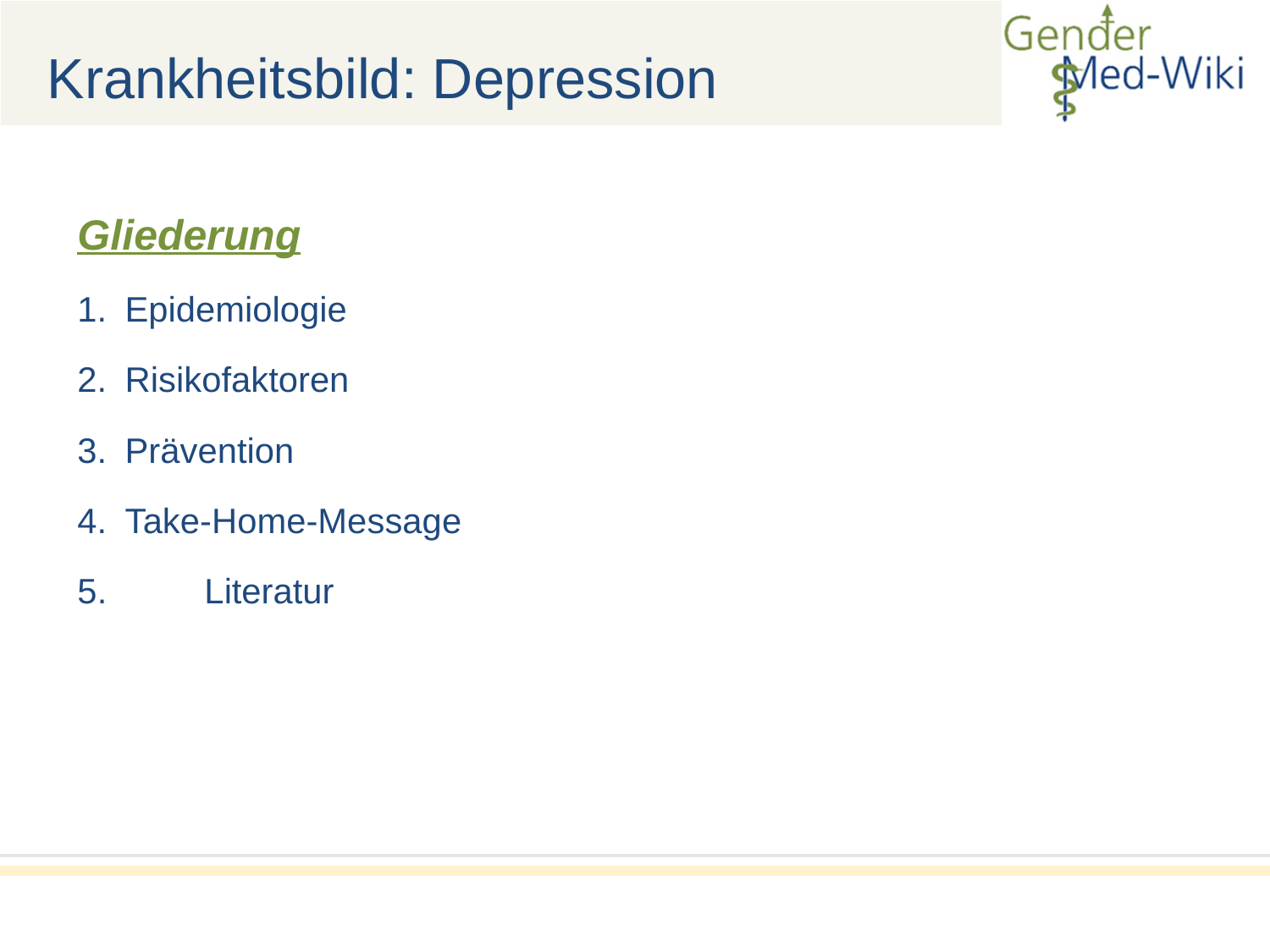

# Krankheitsbild: Depression
Gliederung
Epidemiologie
Risikofaktoren
Prävention
Take-Home-Message
5.	Literatur